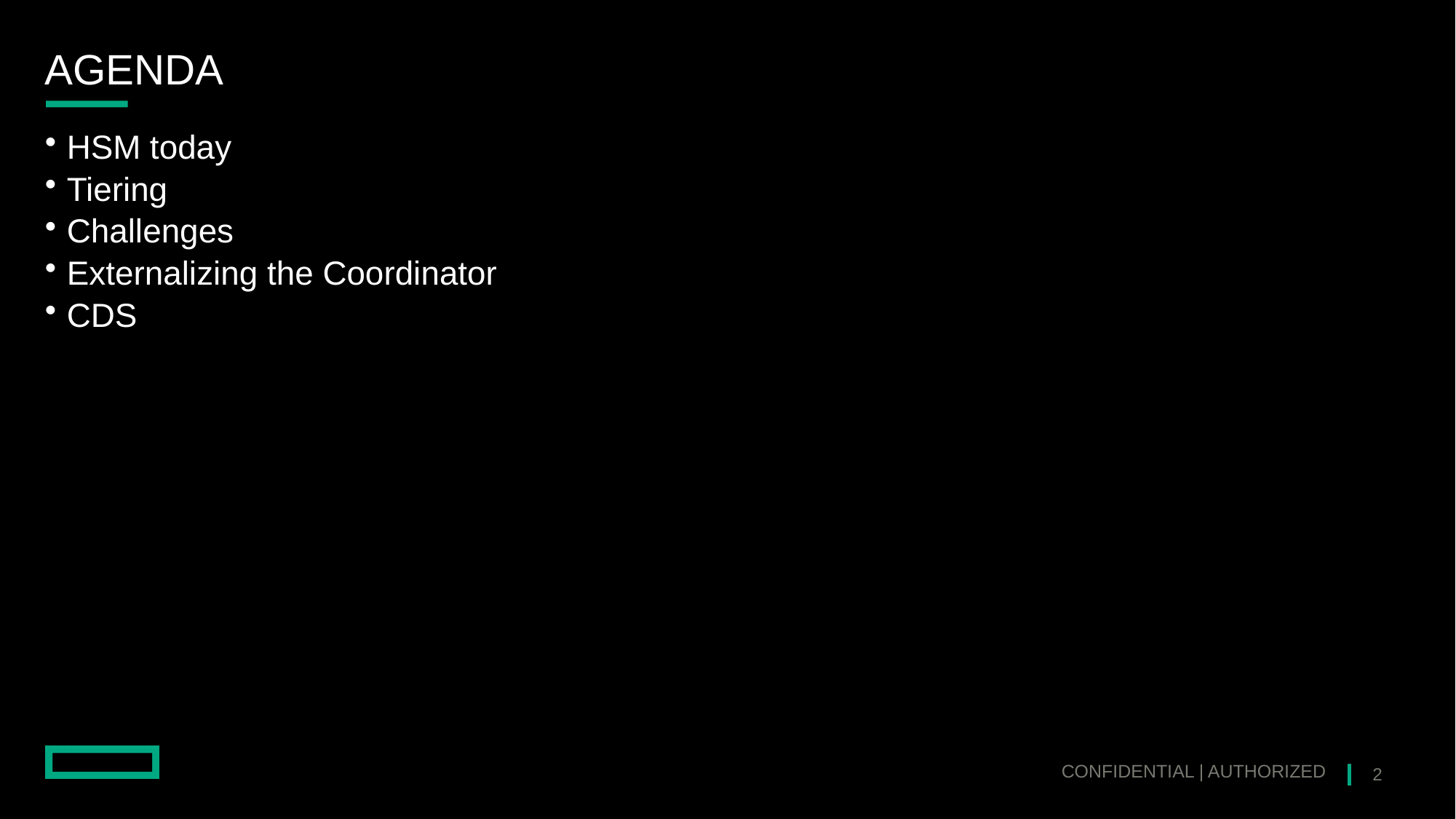

# Agenda
HSM today
Tiering
Challenges
Externalizing the Coordinator
CDS

2
CONFIDENTIAL | AUTHORIZED